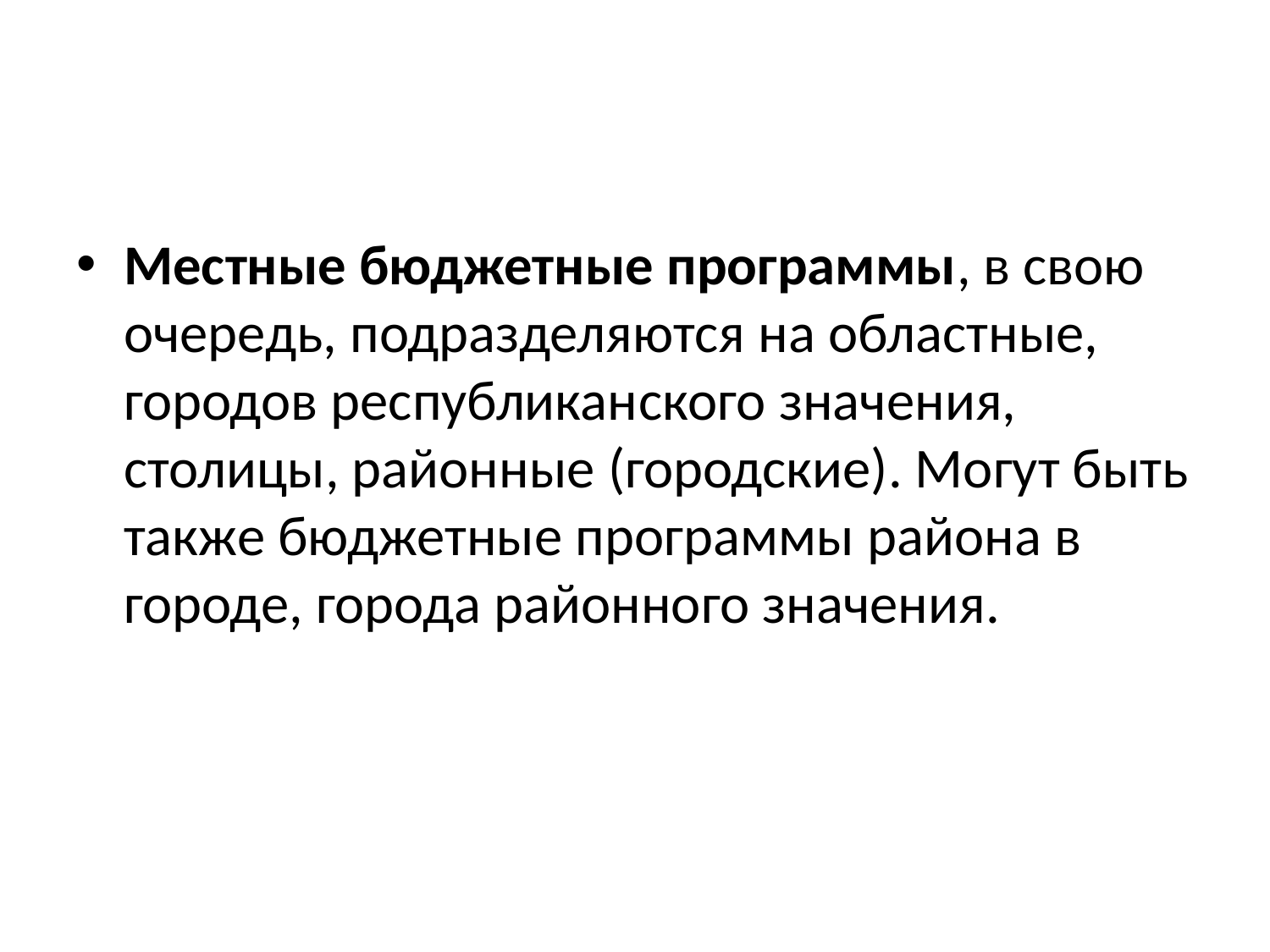

Местные бюджетные программы, в свою очередь, подразделяются на областные, городов республикан­ского значения, столицы, районные (городские). Могут быть также бюджетные программы района в городе, города районного значения.